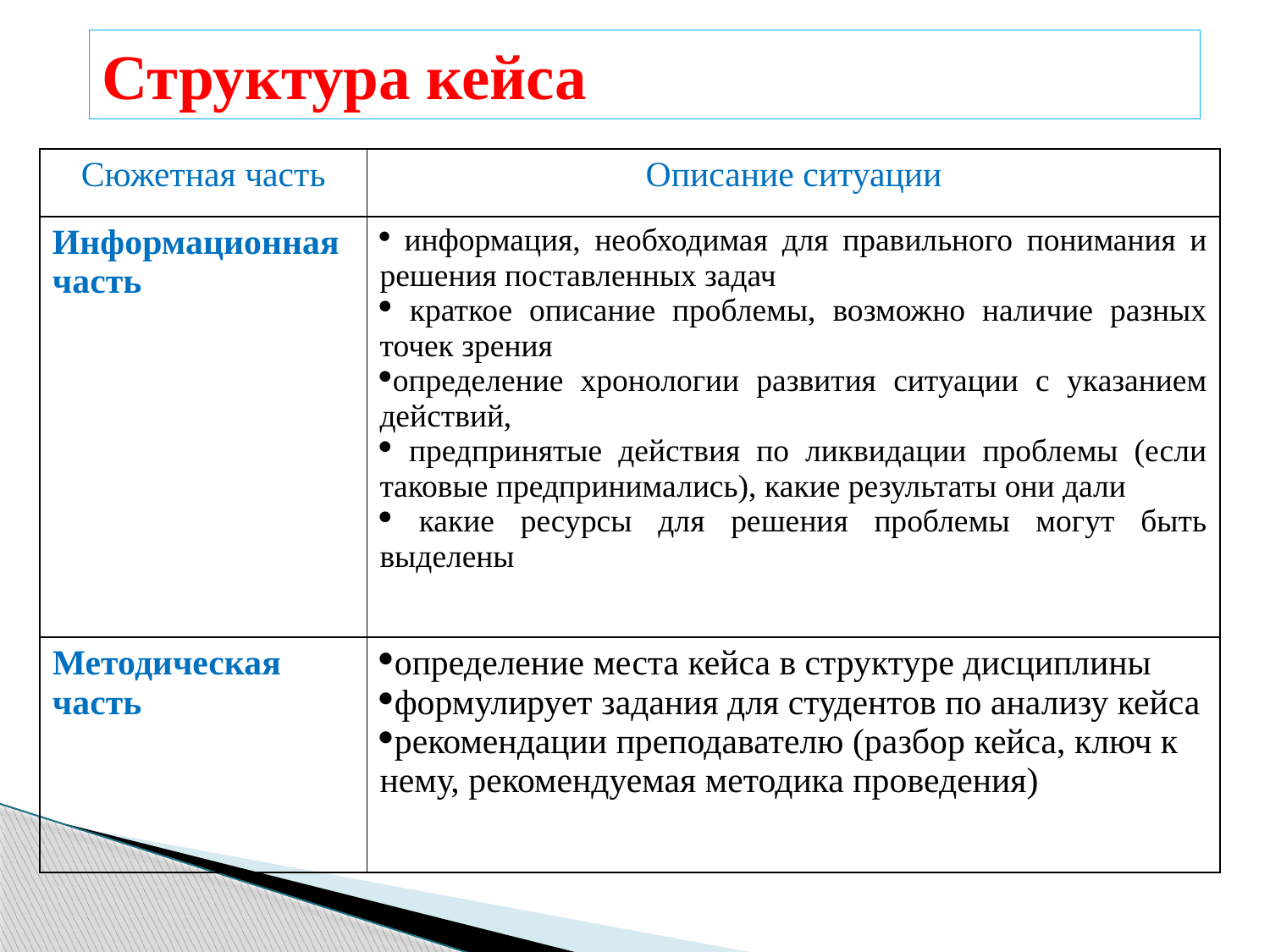

# Структура кейса
| Сюжетная часть | Описание ситуации |
| --- | --- |
| Информационная часть | информация, необходимая для правильного понимания и решения поставленных задач краткое описание проблемы, возможно наличие разных точек зрения определение хронологии развития ситуации с указанием действий, предпринятые действия по ликвидации проблемы (если таковые предпринимались), какие результаты они дали какие ресурсы для решения проблемы могут быть выделены |
| Методическая часть | определение места кейса в структуре дисциплины формулирует задания для студентов по анализу кейса рекомендации преподавателю (разбор кейса, ключ к нему, рекомендуемая методика проведения) |